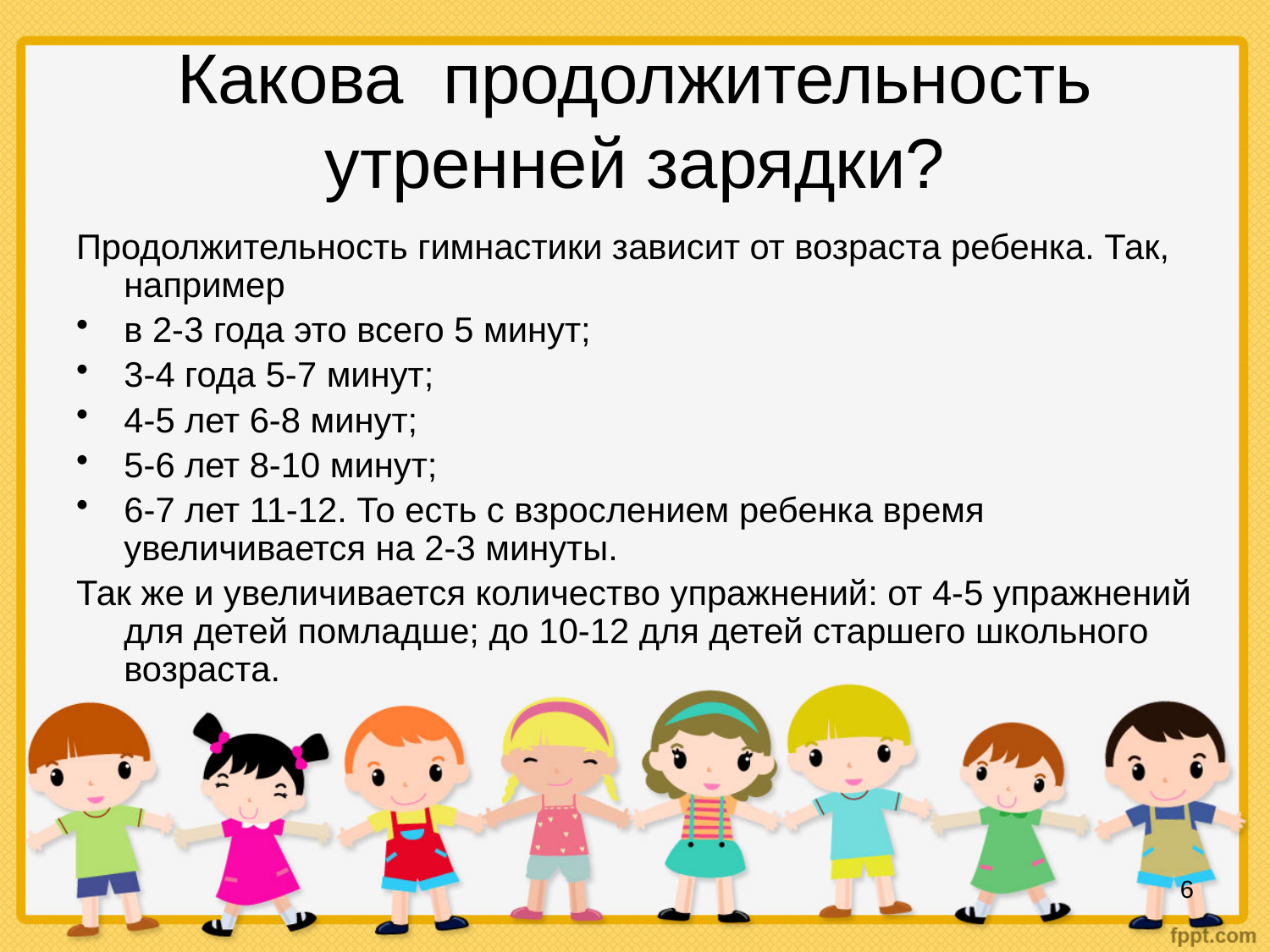

# Какова  продолжительность утренней зарядки?
Продолжительность гимнастики зависит от возраста ребенка. Так, например
в 2-3 года это всего 5 минут;
3-4 года 5-7 минут;
4-5 лет 6-8 минут;
5-6 лет 8-10 минут;
6-7 лет 11-12. То есть с взрослением ребенка время увеличивается на 2-3 минуты.
Так же и увеличивается количество упражнений: от 4-5 упражнений для детей помладше; до 10-12 для детей старшего школьного возраста.

6